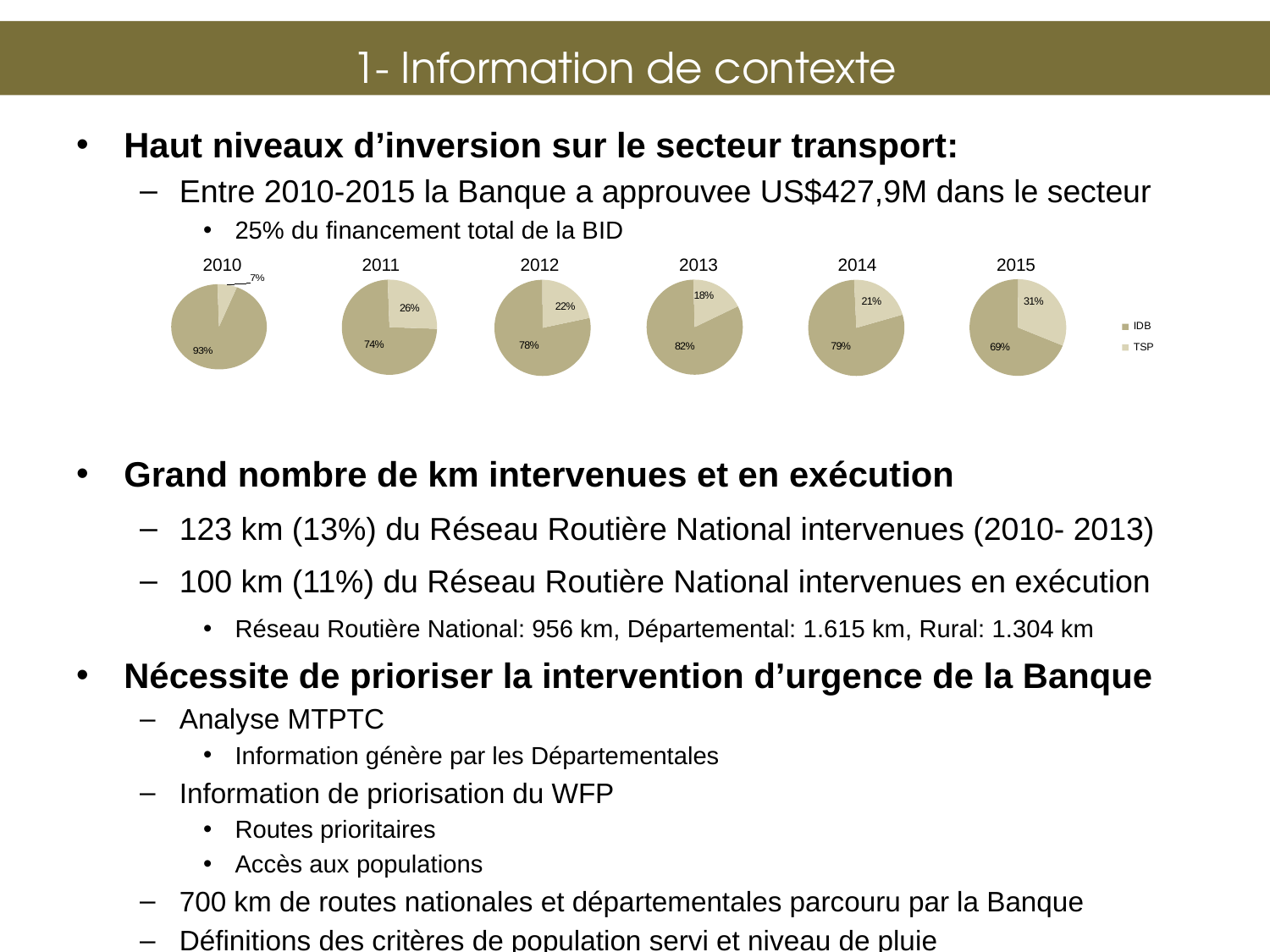

# 1- Information de contexte
Haut niveaux d’inversion sur le secteur transport:
Entre 2010-2015 la Banque a approuvee US$427,9M dans le secteur
25% du financement total de la BID

Grand nombre de km intervenues et en exécution
123 km (13%) du Réseau Routière National intervenues (2010- 2013)
100 km (11%) du Réseau Routière National intervenues en exécution
Réseau Routière National: 956 km, Départemental: 1.615 km, Rural: 1.304 km
Nécessite de prioriser la intervention d’urgence de la Banque
Analyse MTPTC
Information génère par les Départementales
Information de priorisation du WFP
Routes prioritaires
Accès aux populations
700 km de routes nationales et départementales parcouru par la Banque
Définitions des critères de population servi et niveau de pluie

2010
2011
2012
2013
2014
2015

### Chart

| Category |  |
|---|---|
| IDB | 205.63186782 |
| TSP | 92.4 |

### Chart

| Category |  |
|---|---|
| IDB | 257.18128191 |
| TSP | 71.25090888 |

### Chart

| Category |  |
|---|---|
| IDB | 256.75130483 |
| TSP | 69.5 |

### Chart

| Category |  |
|---|---|
| IDB | 313.21653354 |
| TSP | 110.8352546 |

### Chart

| Category |  |
|---|---|
| IDB | 231.21011842000001 |
| TSP | 51.50792193 |

### Chart

| Category |  |
|---|---|
| IDB | 458.85572751999985 |
| TSP | 32.43658156 |